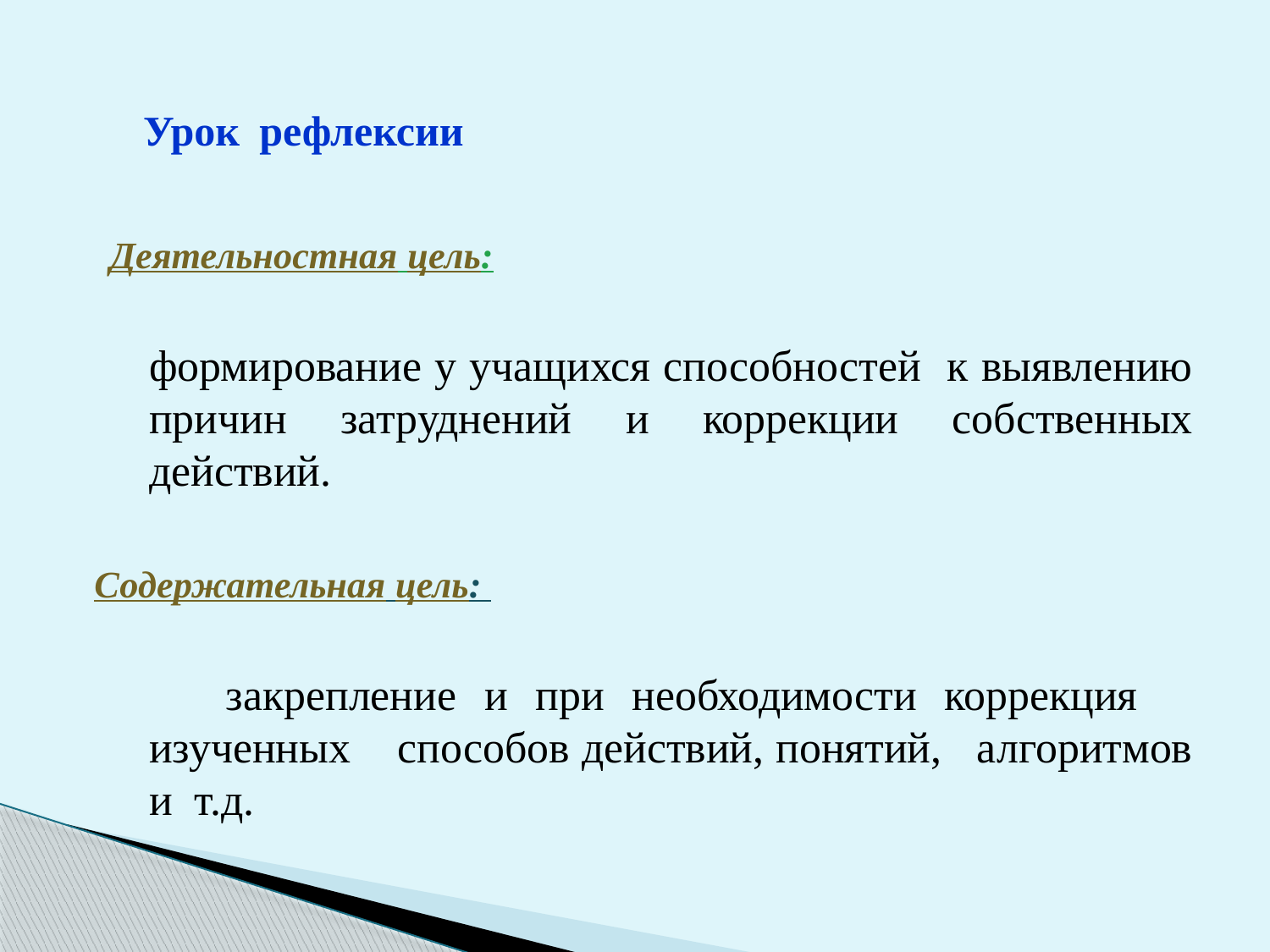

# Урок рефлексии
 Деятельностная цель:

	формирование у учащихся способностей  к выявлению причин затруднений и коррекции собственных действий.

Содержательная цель:

     закрепление и при необходимости коррекция   изученных    способов действий, понятий,   алгоритмов и  т.д.